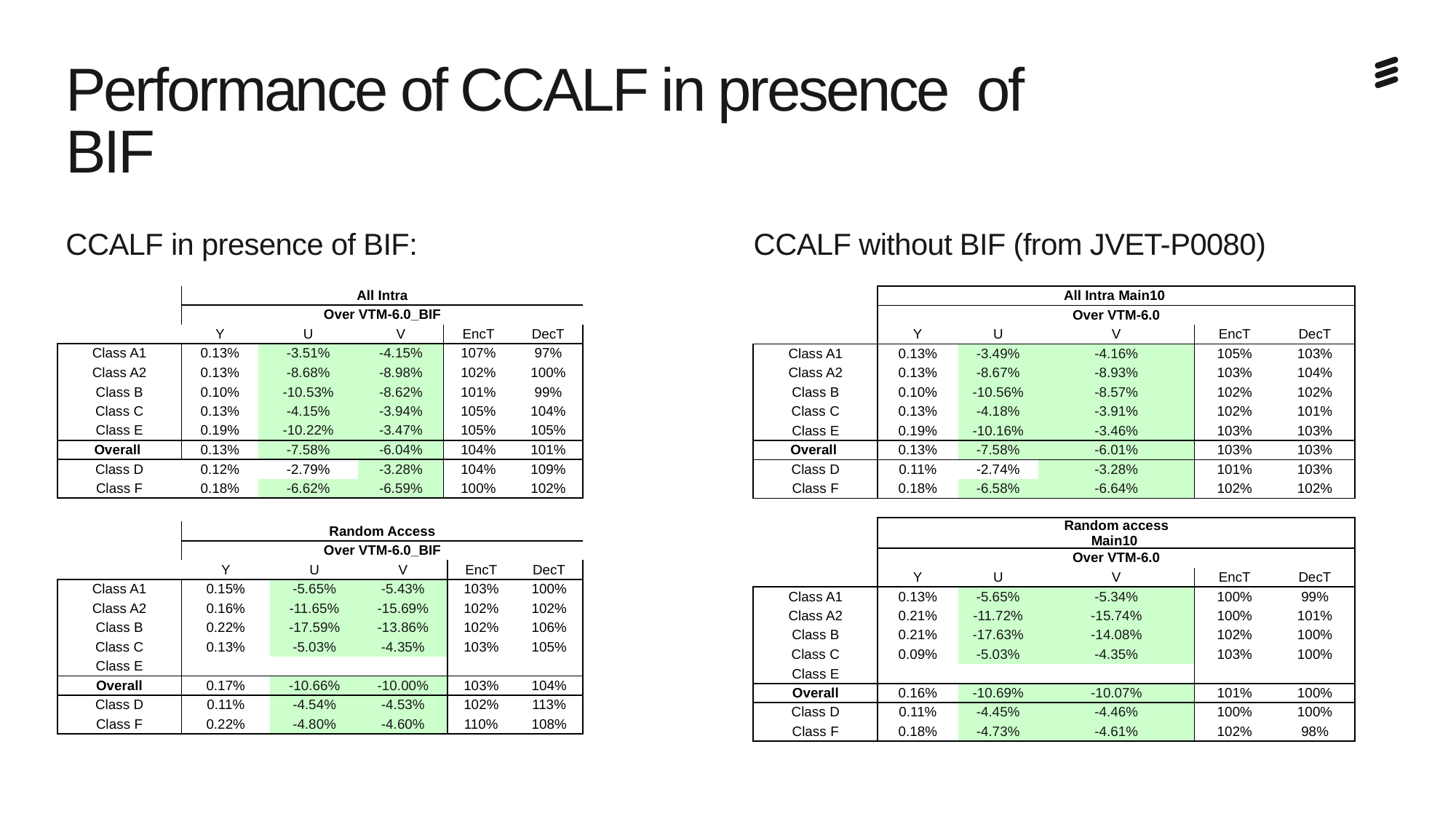

# Performance of CCALF in presence  of BIF
CCALF without BIF (from JVET-P0080)
CCALF in presence of BIF:

|  | All Intra |  |  |  |  |
| --- | --- | --- | --- | --- | --- |
|  | Over VTM-6.0\_BIF |  |  |  |  |
|  | Y | U | V | EncT | DecT |
| Class A1 | 0.13% | -3.51% | -4.15% | 107% | 97% |
| Class A2 | 0.13% | -8.68% | -8.98% | 102% | 100% |
| Class B | 0.10% | -10.53% | -8.62% | 101% | 99% |
| Class C | 0.13% | -4.15% | -3.94% | 105% | 104% |
| Class E | 0.19% | -10.22% | -3.47% | 105% | 105% |
| Overall | 0.13% | -7.58% | -6.04% | 104% | 101% |
| Class D | 0.12% | -2.79% | -3.28% | 104% | 109% |
| Class F | 0.18% | -6.62% | -6.59% | 100% | 102% |
|  |  |  | All Intra Main10 |  |  |
| --- | --- | --- | --- | --- | --- |
|  |  |  | Over VTM-6.0 |  |  |
|  | Y | U | V | EncT | DecT |
| Class A1 | 0.13% | -3.49% | -4.16% | 105% | 103% |
| Class A2 | 0.13% | -8.67% | -8.93% | 103% | 104% |
| Class B | 0.10% | -10.56% | -8.57% | 102% | 102% |
| Class C | 0.13% | -4.18% | -3.91% | 102% | 101% |
| Class E | 0.19% | -10.16% | -3.46% | 103% | 103% |
| Overall | 0.13% | -7.58% | -6.01% | 103% | 103% |
| Class D | 0.11% | -2.74% | -3.28% | 101% | 103% |
| Class F | 0.18% | -6.58% | -6.64% | 102% | 102% |
|  |  |  |  |  |  |
|  |  |  | Random access Main10 |  |  |
|  |  |  | Over VTM-6.0 |  |  |
|  | Y | U | V | EncT | DecT |
| Class A1 | 0.13% | -5.65% | -5.34% | 100% | 99% |
| Class A2 | 0.21% | -11.72% | -15.74% | 100% | 101% |
| Class B | 0.21% | -17.63% | -14.08% | 102% | 100% |
| Class C | 0.09% | -5.03% | -4.35% | 103% | 100% |
| Class E |  |  |  |  |  |
| Overall | 0.16% | -10.69% | -10.07% | 101% | 100% |
| Class D | 0.11% | -4.45% | -4.46% | 100% | 100% |
| Class F | 0.18% | -4.73% | -4.61% | 102% | 98% |
|  | Random Access |  |  |  |  |
| --- | --- | --- | --- | --- | --- |
|  | Over VTM-6.0\_BIF |  |  |  |  |
|  | Y | U | V | EncT | DecT |
| Class A1 | 0.15% | -5.65% | -5.43% | 103% | 100% |
| Class A2 | 0.16% | -11.65% | -15.69% | 102% | 102% |
| Class B | 0.22% | -17.59% | -13.86% | 102% | 106% |
| Class C | 0.13% | -5.03% | -4.35% | 103% | 105% |
| Class E |  |  |  |  |  |
| Overall | 0.17% | -10.66% | -10.00% | 103% | 104% |
| Class D | 0.11% | -4.54% | -4.53% | 102% | 113% |
| Class F | 0.22% | -4.80% | -4.60% | 110% | 108% |